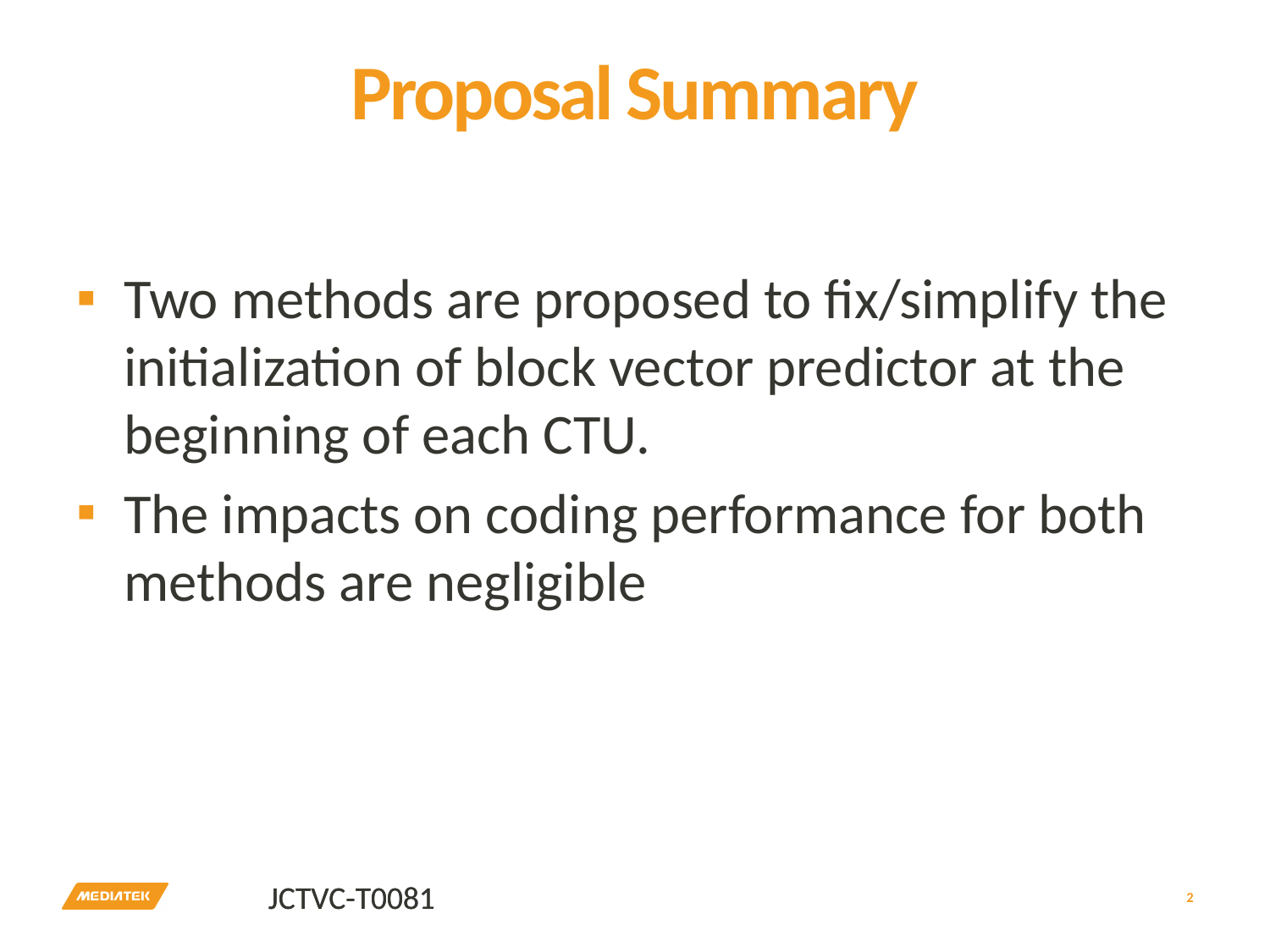

# Proposal Summary
Two methods are proposed to fix/simplify the initialization of block vector predictor at the beginning of each CTU.
The impacts on coding performance for both methods are negligible
2